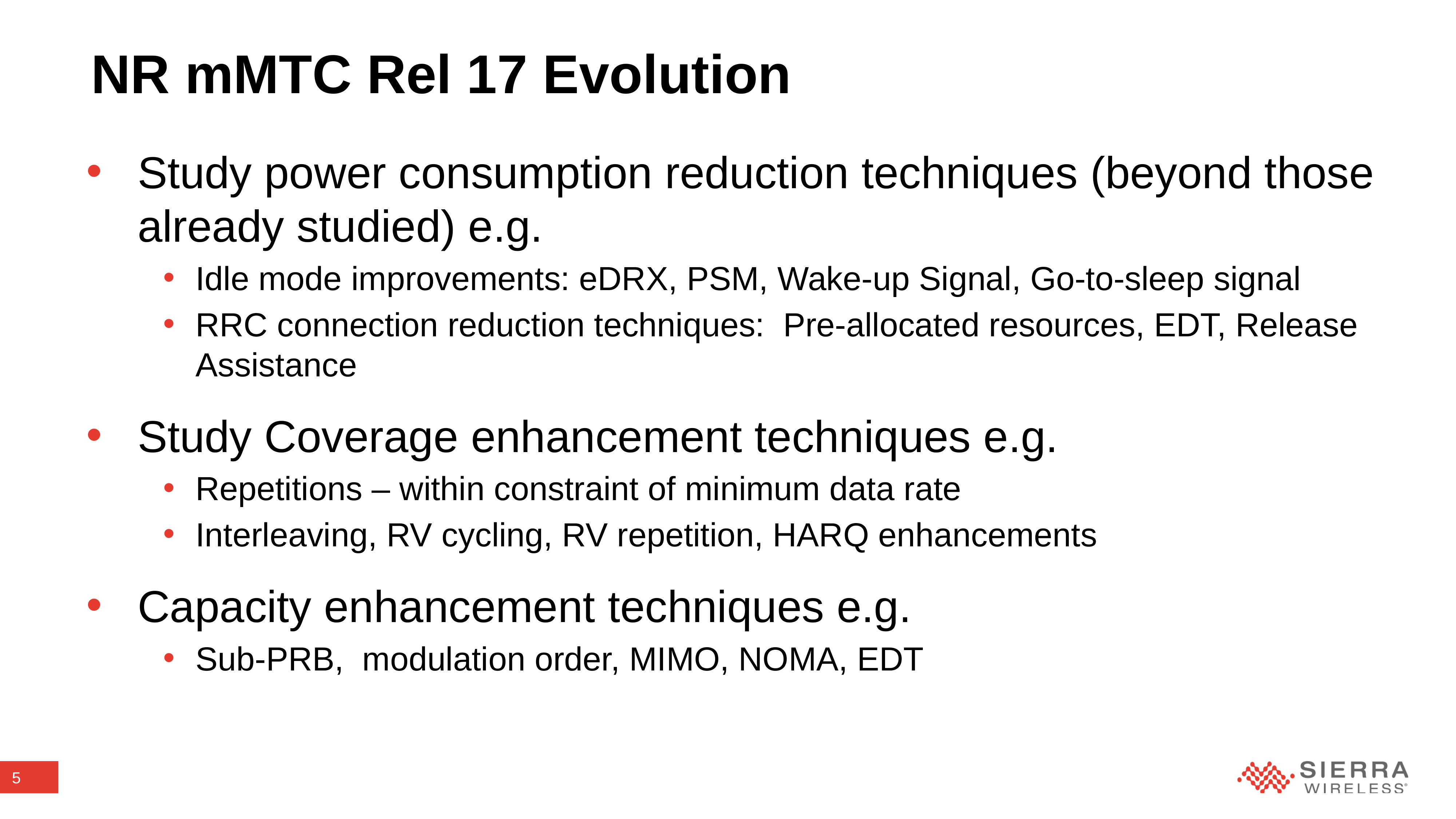

# NR mMTC Rel 17 Evolution
Study power consumption reduction techniques (beyond those already studied) e.g.
Idle mode improvements: eDRX, PSM, Wake-up Signal, Go-to-sleep signal
RRC connection reduction techniques:  Pre-allocated resources, EDT, Release Assistance
Study Coverage enhancement techniques e.g.
Repetitions – within constraint of minimum data rate
Interleaving, RV cycling, RV repetition, HARQ enhancements
Capacity enhancement techniques e.g.
Sub-PRB,  modulation order, MIMO, NOMA, EDT